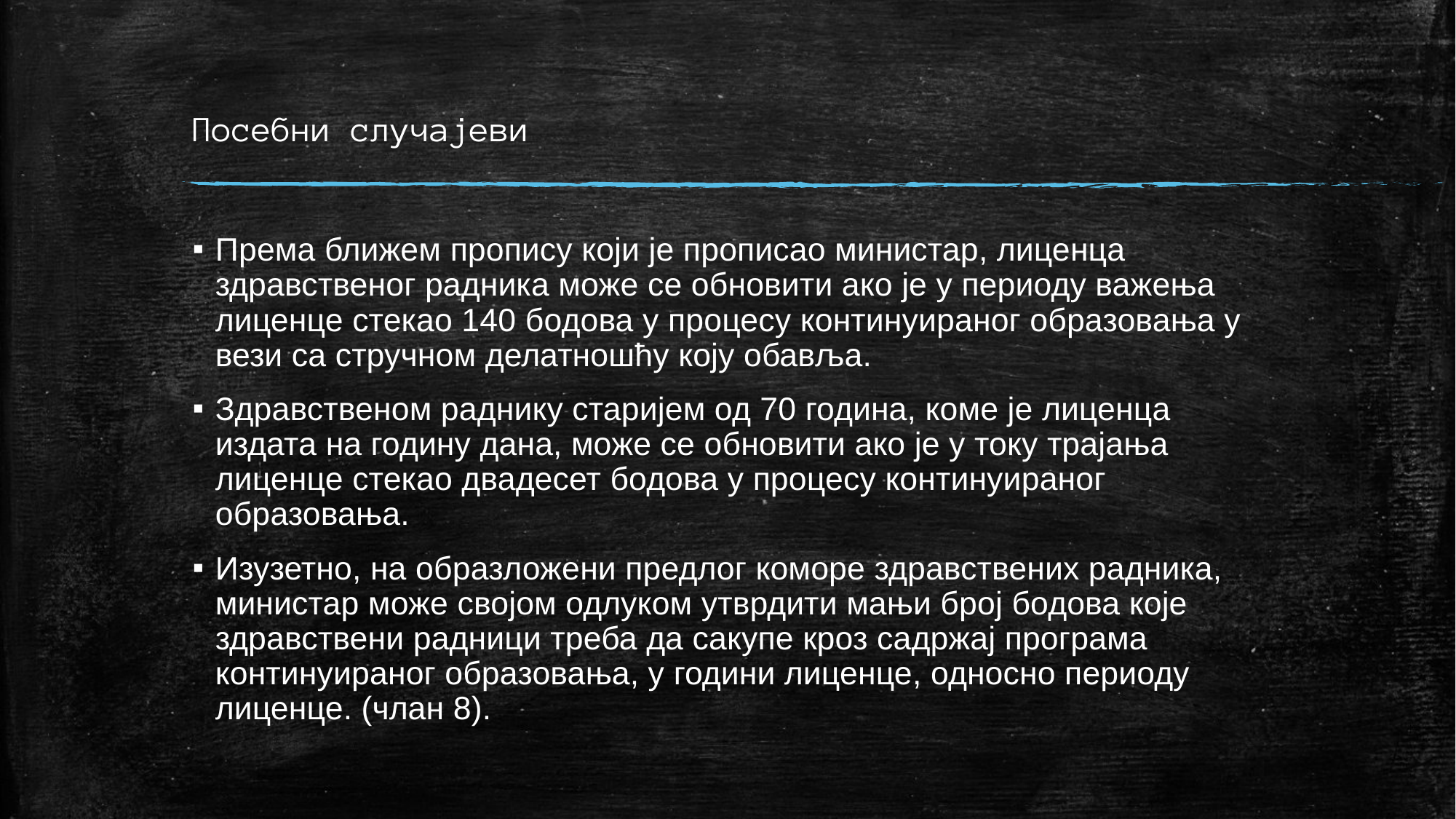

# Посебни случајеви
Према ближем пропису који је прописао министар, лиценца здравственог радника може се обновити ако је у периоду важења лиценце стекао 140 бодова у процесу континуираног образовања у вези са стручном делатношћу коју обавља.
Здравственом раднику старијем од 70 година, коме је лиценца издата на годину дана, може се обновити ако је у току трајања лиценце стекао двадесет бодова у процесу континуираног образовања.
Изузетно, на образложени предлог коморе здравствених радника, министар може својом одлуком утврдити мањи број бодова које здравствени радници треба да сакупе кроз садржај програма континуираног образовања, у години лиценце, односно периоду лиценце. (члан 8).